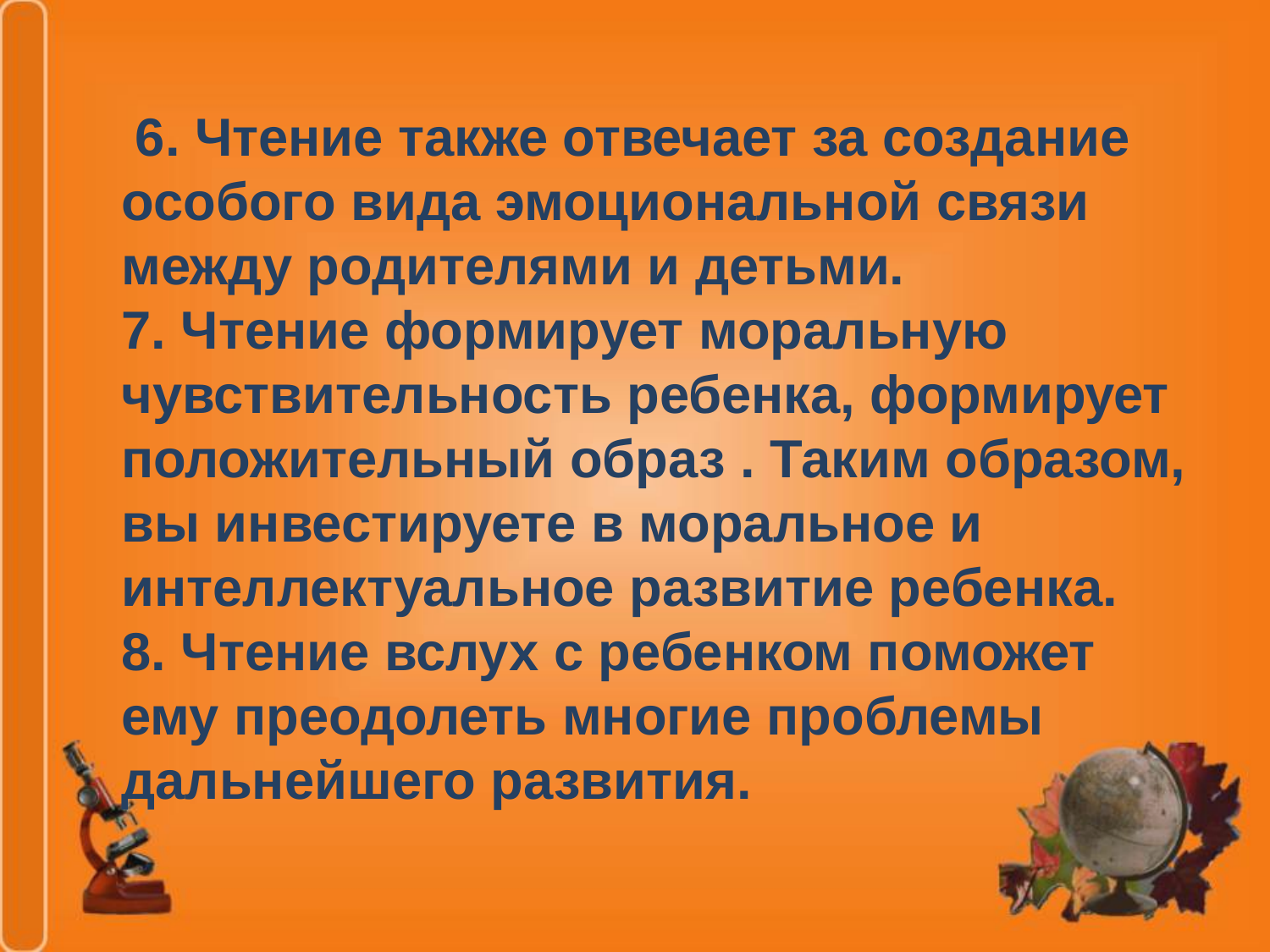

#
    6. Чтение также отвечает за создание особого вида эмоциональной связи между родителями и детьми.
7. Чтение формирует моральную чувствительность ребенка, формирует положительный образ . Таким образом, вы инвестируете в моральное и интеллектуальное развитие ребенка.
8. Чтение вслух с ребенком поможет ему преодолеть многие проблемы дальнейшего развития.